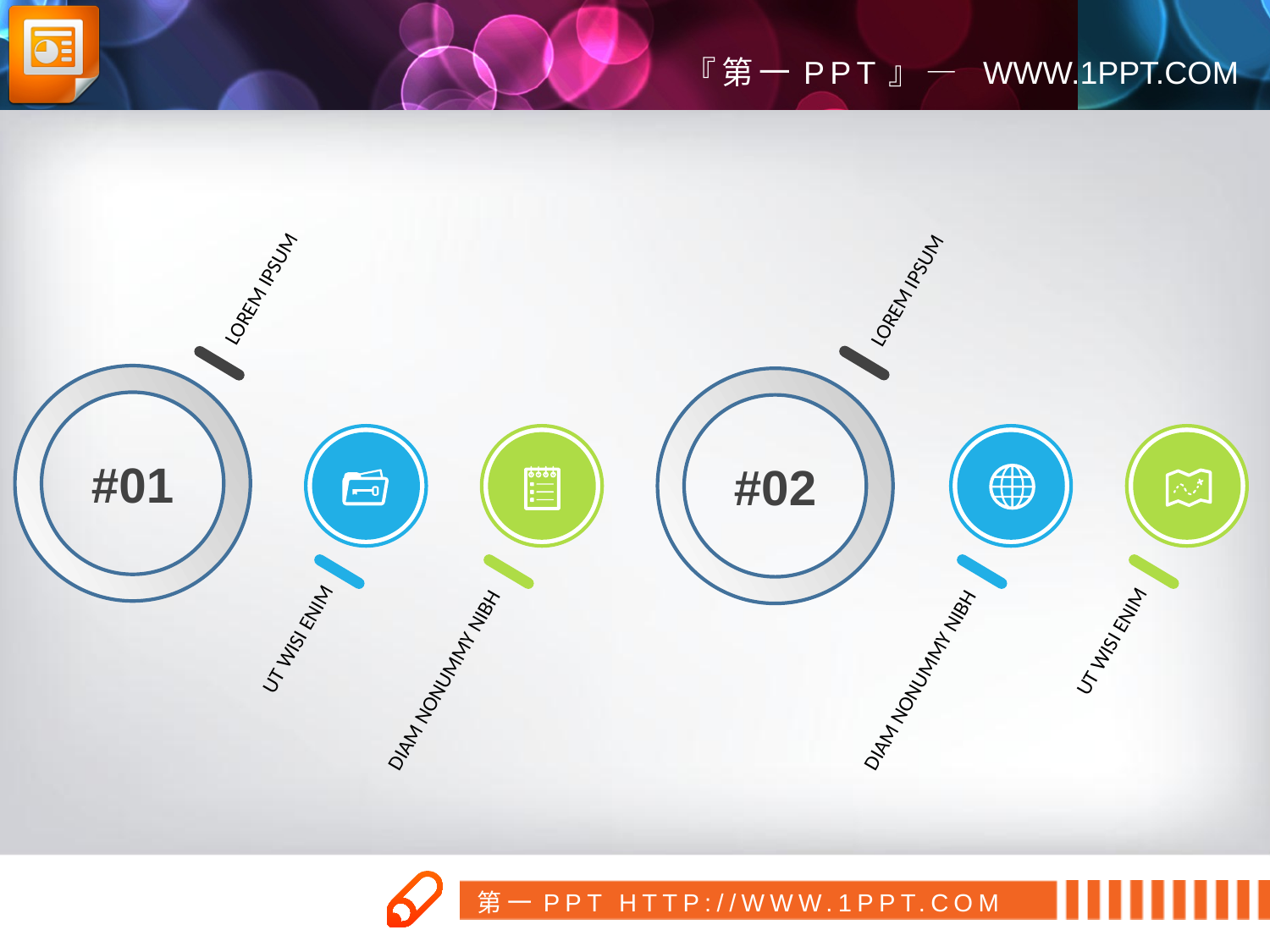

LOREM IPSUM
LOREM IPSUM

#01
#02

UT WISI ENIM
UT WISI ENIM
DIAM NONUMMY NIBH
DIAM NONUMMY NIBH